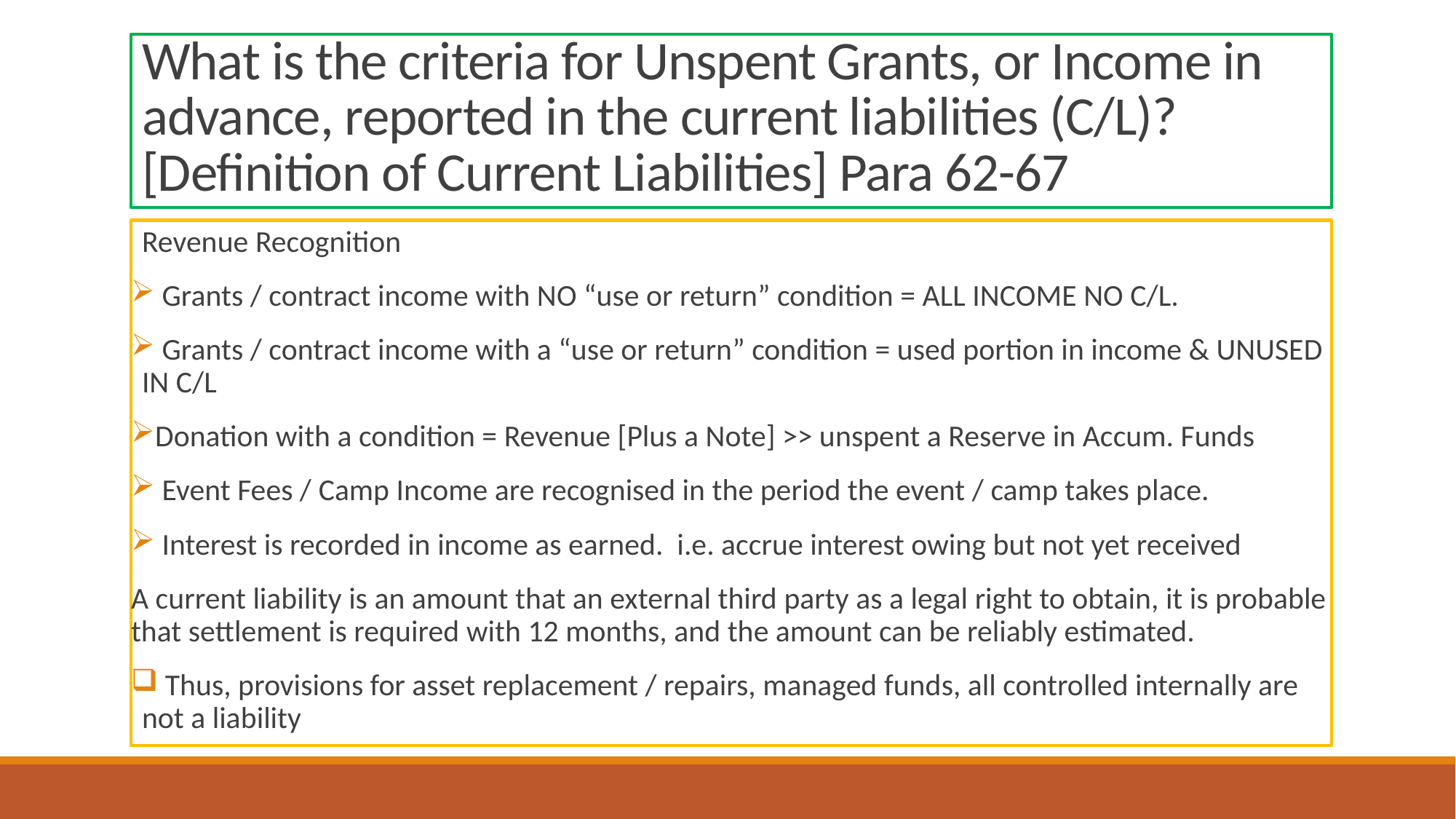

# What is the criteria for Unspent Grants, or Income in advance, reported in the current liabilities (C/L)? [Definition of Current Liabilities] Para 62-67
Revenue Recognition
 Grants / contract income with NO “use or return” condition = ALL INCOME NO C/L.
 Grants / contract income with a “use or return” condition = used portion in income & UNUSED IN C/L
Donation with a condition = Revenue [Plus a Note] >> unspent a Reserve in Accum. Funds
 Event Fees / Camp Income are recognised in the period the event / camp takes place.
 Interest is recorded in income as earned.  i.e. accrue interest owing but not yet received
A current liability is an amount that an external third party as a legal right to obtain, it is probable that settlement is required with 12 months, and the amount can be reliably estimated.
 Thus, provisions for asset replacement / repairs, managed funds, all controlled internally are not a liability